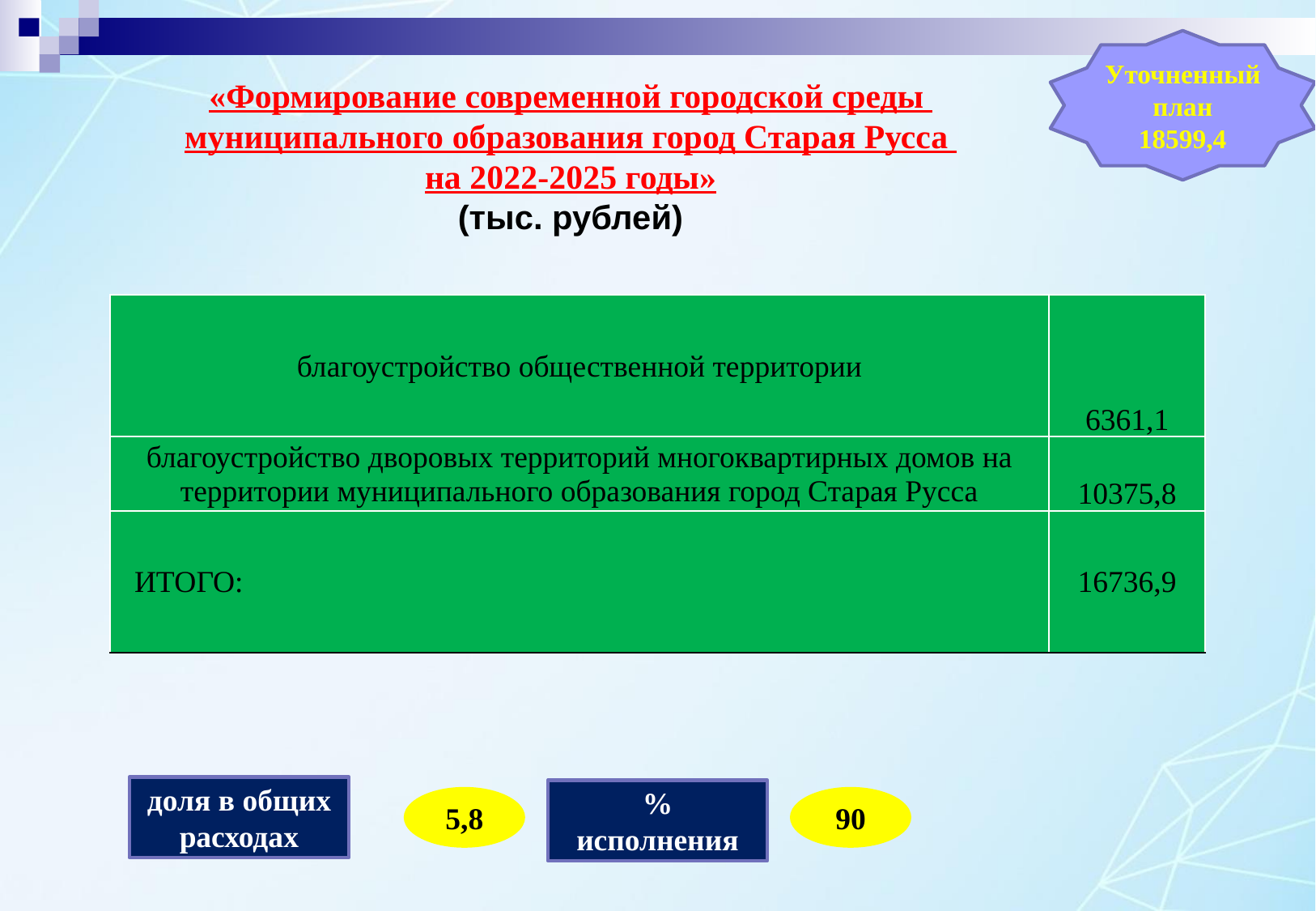

Уточненный план
18599,4
# «Формирование современной городской среды муниципального образования город Старая Русса на 2022-2025 годы» (тыс. рублей)
| благоустройство общественной территории | 6361,1 |
| --- | --- |
| благоустройство дворовых территорий многоквартирных домов на территории муниципального образования город Старая Русса | 10375,8 |
| ИТОГО: | 16736,9 |
доля в общих расходах
% исполнения
5,8
90